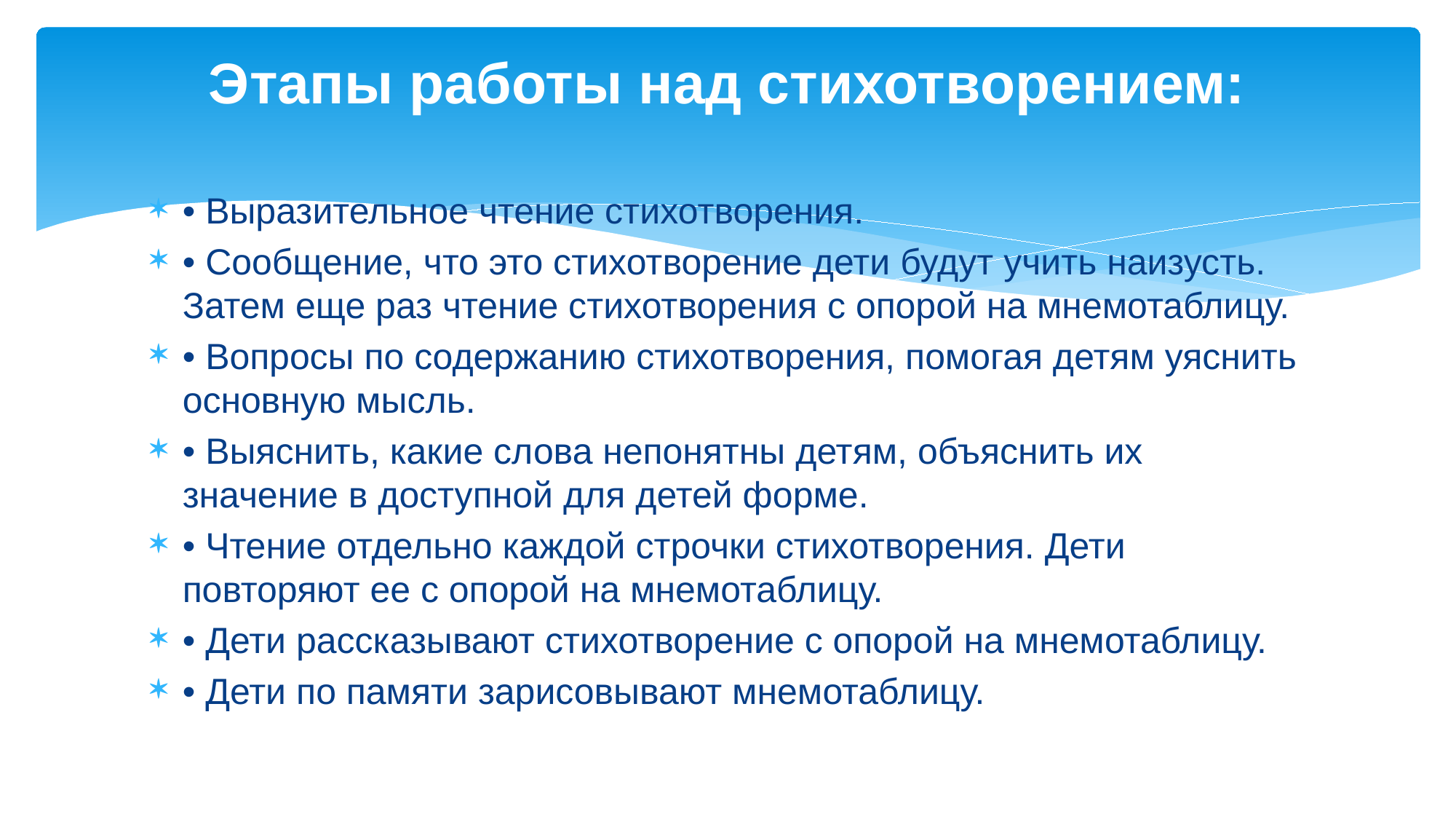

# Этапы работы над стихотворением:
• Выразительное чтение стихотворения.
• Сообщение, что это стихотворение дети будут учить наизусть. Затем еще раз чтение стихотворения с опорой на мнемотаблицу.
• Вопросы по содержанию стихотворения, помогая детям уяснить основную мысль.
• Выяснить, какие слова непонятны детям, объяснить их значение в доступной для детей форме.
• Чтение отдельно каждой строчки стихотворения. Дети повторяют ее с опорой на мнемотаблицу.
• Дети рассказывают стихотворение с опорой на мнемотаблицу.
• Дети по памяти зарисовывают мнемотаблицу.